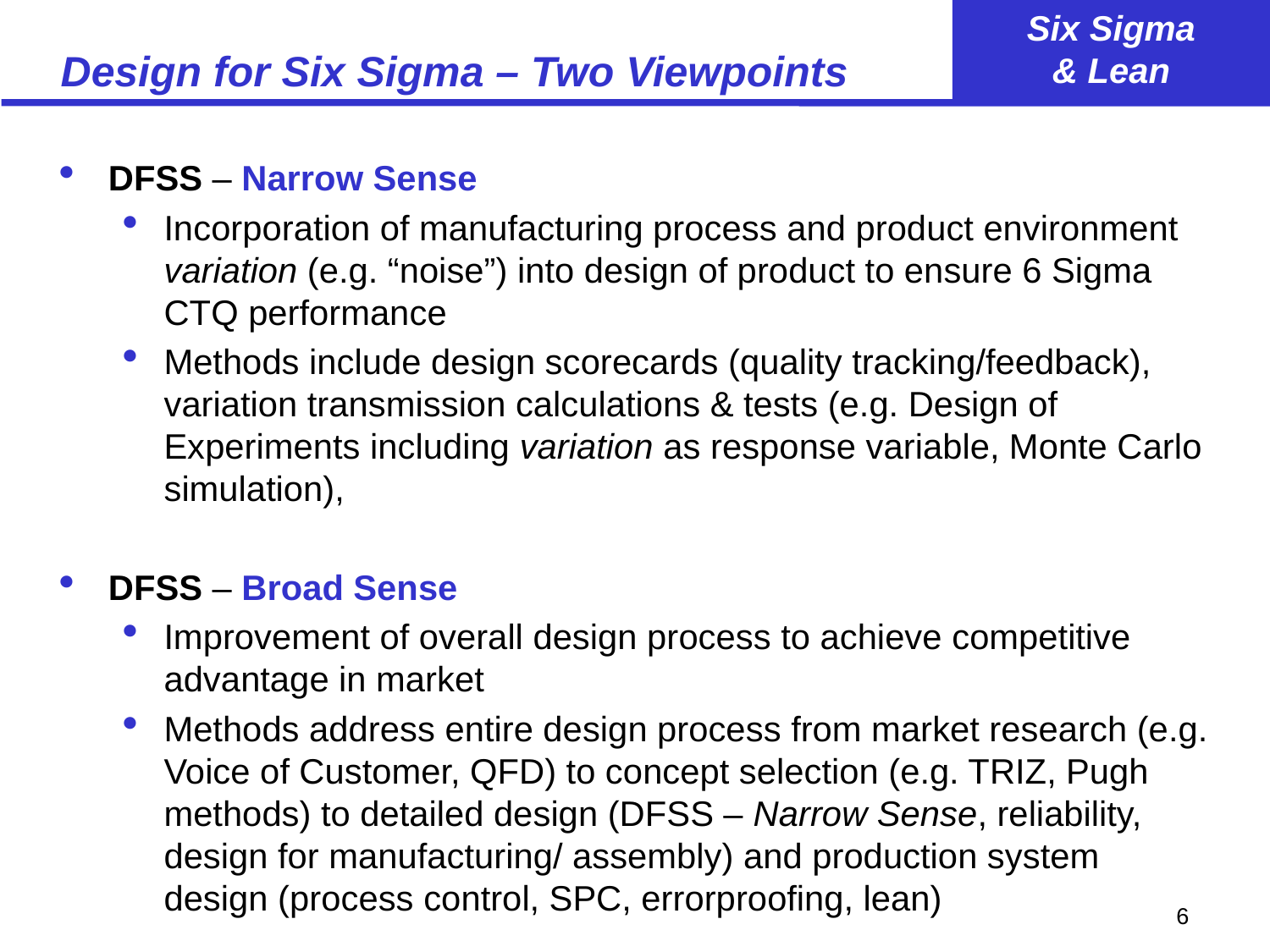

# Design for Six Sigma – Two Viewpoints
DFSS – Narrow Sense
Incorporation of manufacturing process and product environment variation (e.g. “noise”) into design of product to ensure 6 Sigma CTQ performance
Methods include design scorecards (quality tracking/feedback), variation transmission calculations & tests (e.g. Design of Experiments including variation as response variable, Monte Carlo simulation),

DFSS – Broad Sense
Improvement of overall design process to achieve competitive advantage in market
Methods address entire design process from market research (e.g. Voice of Customer, QFD) to concept selection (e.g. TRIZ, Pugh methods) to detailed design (DFSS – Narrow Sense, reliability, design for manufacturing/ assembly) and production system design (process control, SPC, errorproofing, lean)